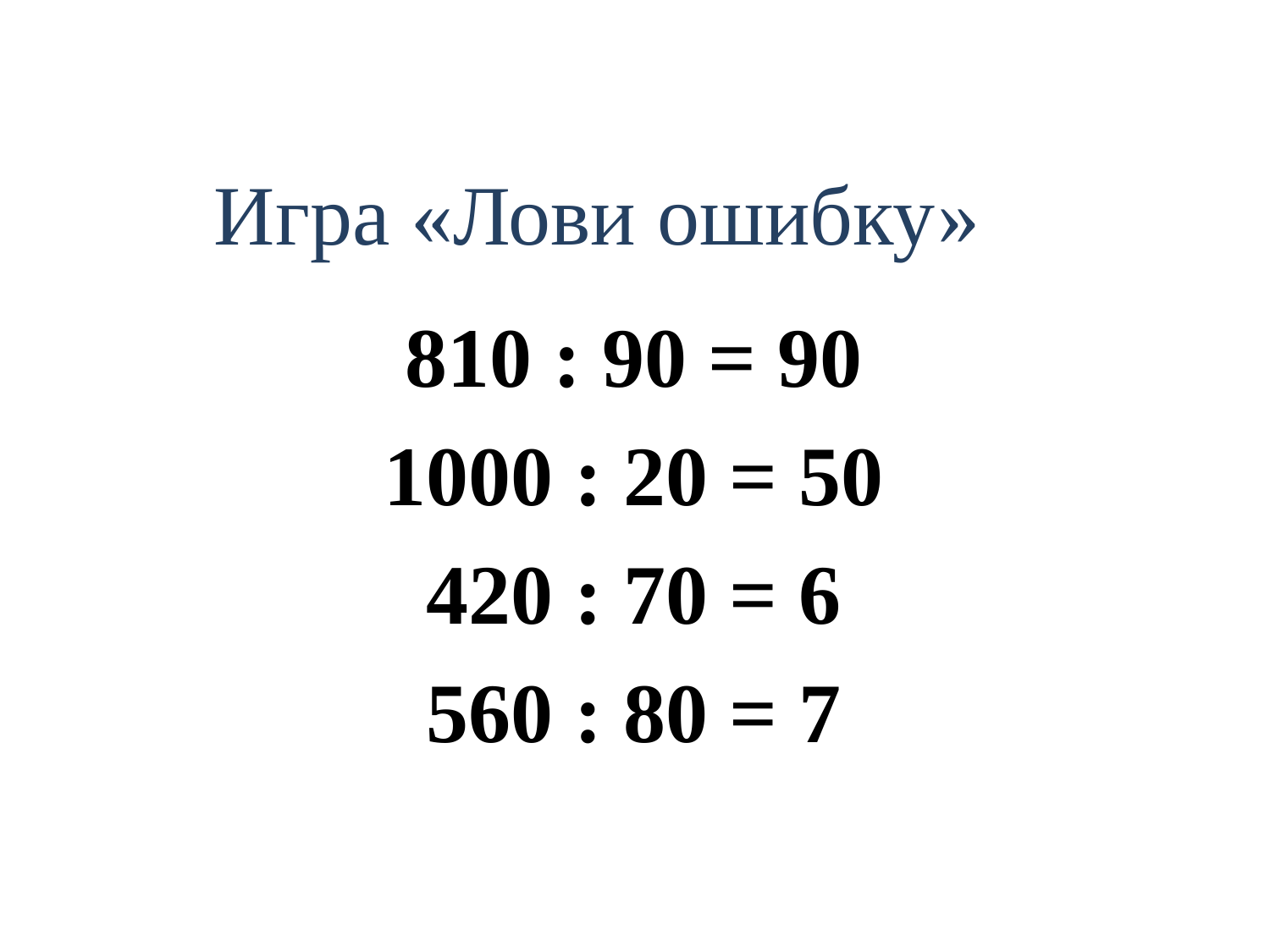

# Игра «Лови ошибку»
810 : 90 = 90
1000 : 20 = 50
420 : 70 = 6
560 : 80 = 7